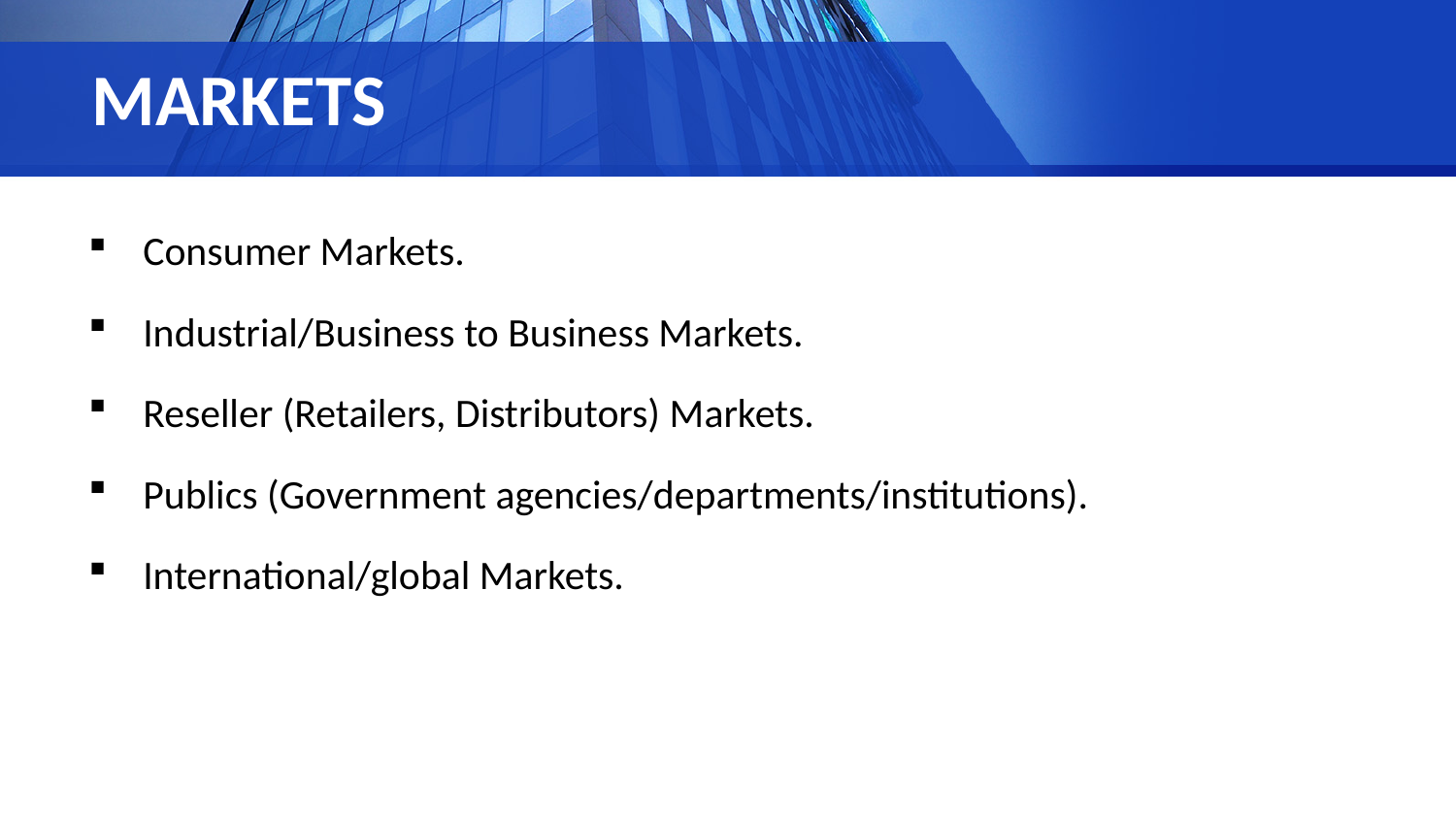

# MARKETS
Consumer Markets.
Industrial/Business to Business Markets.
Reseller (Retailers, Distributors) Markets.
Publics (Government agencies/departments/institutions).
International/global Markets.